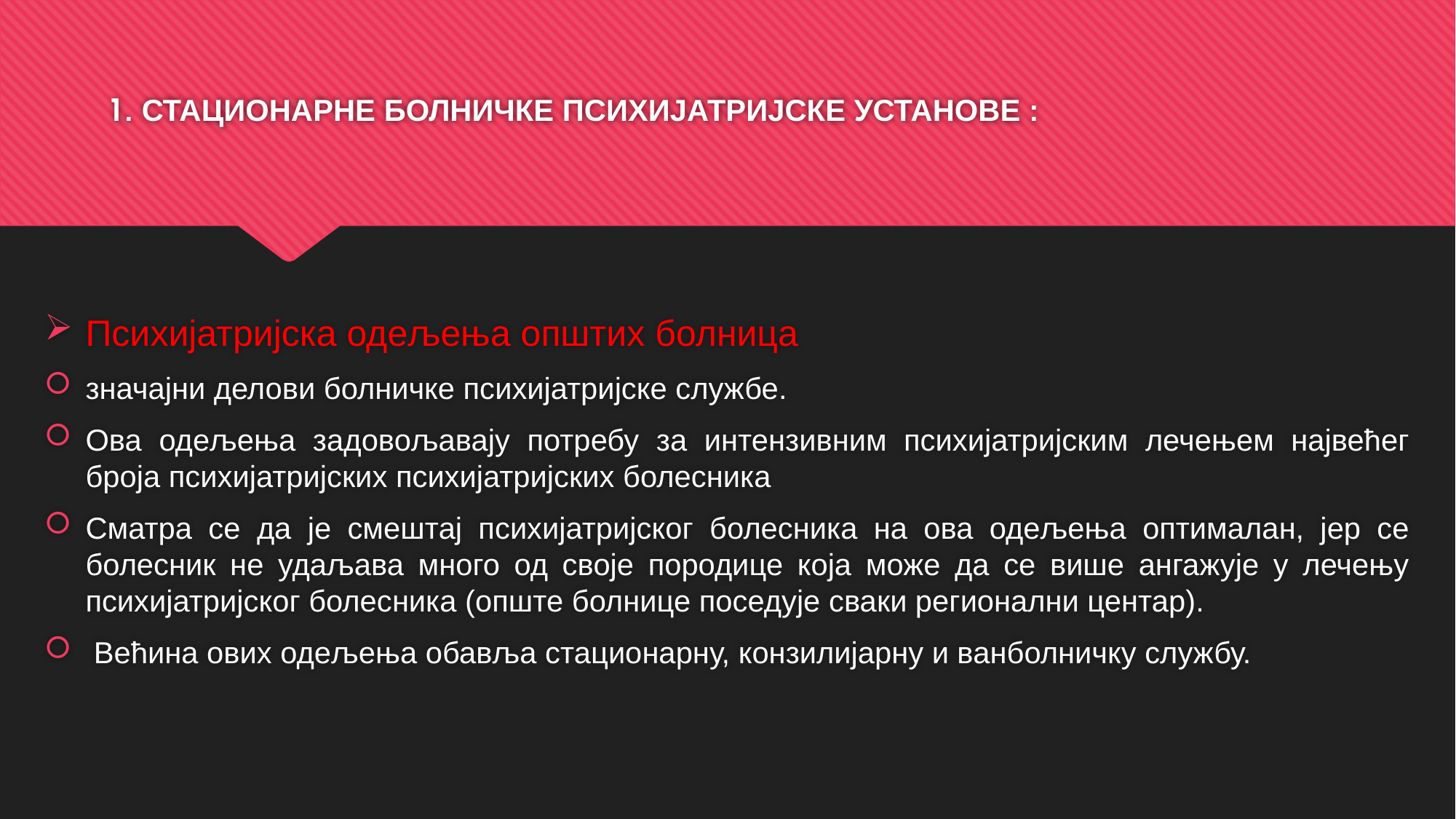

# 1. СТАЦИОНАРНЕ БОЛНИЧКЕ ПСИХИЈАТРИЈСКЕ УСТАНОВЕ :
Психијатријска одељења општих болница
значајни делови болничке психијатријске службе.
Ова одељења задовољавају потребу за интензивним психијатријским лечењем највећег броја психијатријских психијатријских болесника
Сматра се да је смештај психијатријског болесника на ова одељења оптималан, јер се болесник не удаљава много од своје породице која може да се више ангажује у лечењу психијатријског болесника (опште болнице поседује сваки регионални центар).
 Већина ових одељења обавља стационарну, конзилијарну и ванболничку службу.